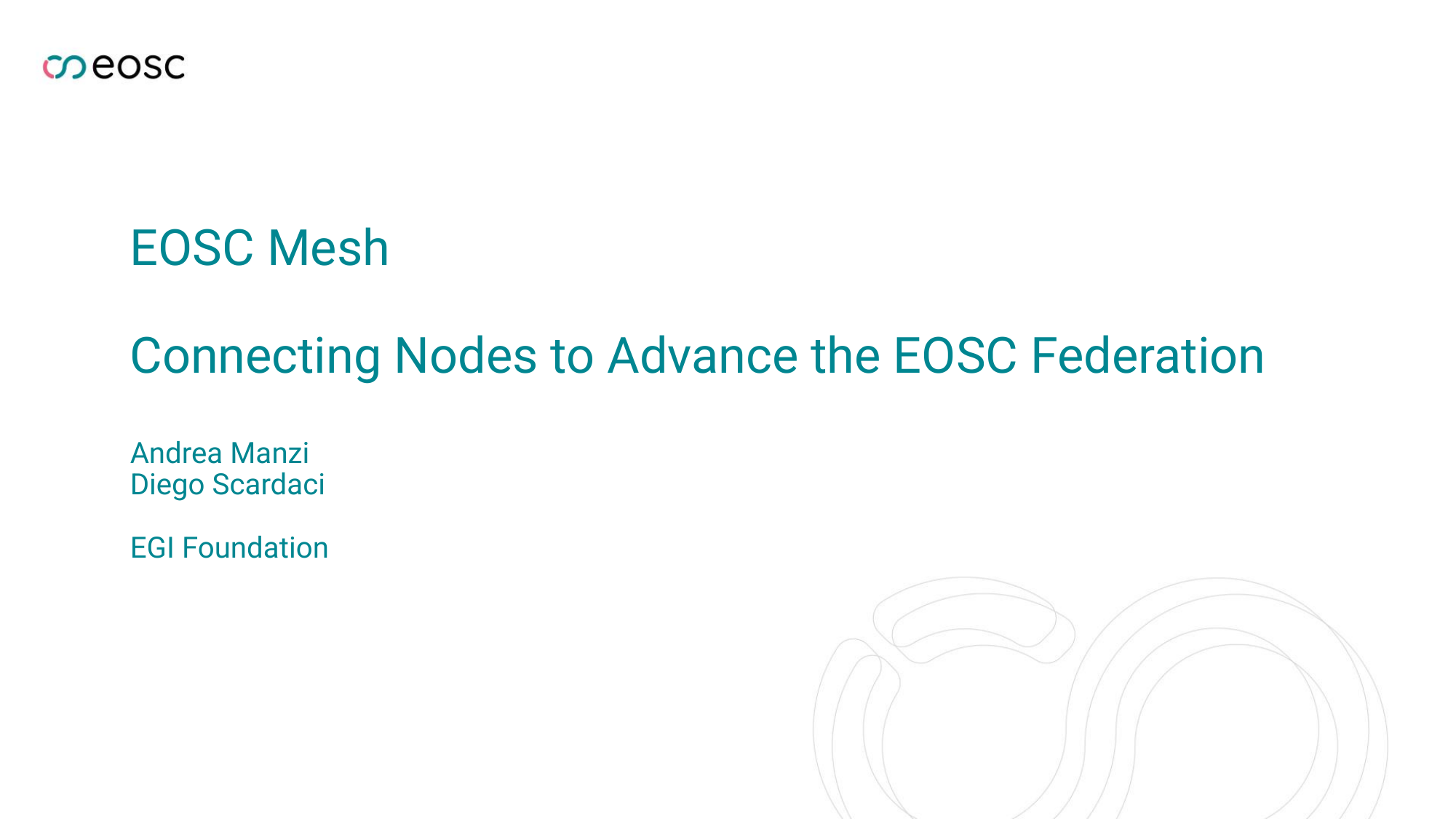

# EOSC Mesh

Connecting Nodes to Advance the EOSC Federation

Andrea Manzi
Diego Scardaci

EGI Foundation